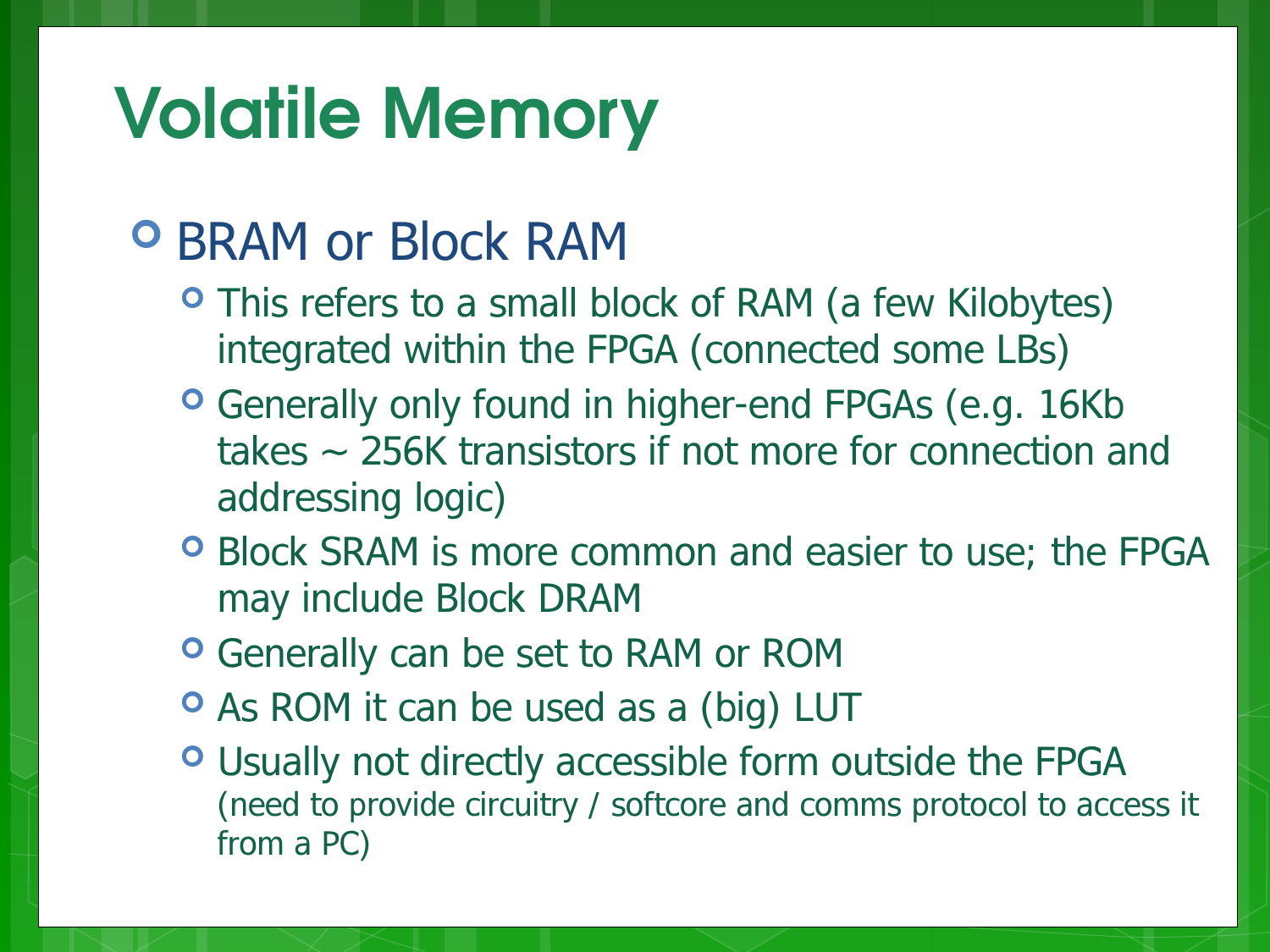

# Volatile Memory
BRAM or Block RAM
This refers to a small block of RAM (a few Kilobytes) integrated within the FPGA (connected some LBs)
Generally only found in higher-end FPGAs (e.g. 16Kb takes ~ 256K transistors if not more for connection and addressing logic)
Block SRAM is more common and easier to use; the FPGA may include Block DRAM
Generally can be set to RAM or ROM
As ROM it can be used as a (big) LUT
Usually not directly accessible form outside the FPGA (need to provide circuitry / softcore and comms protocol to access it from a PC)